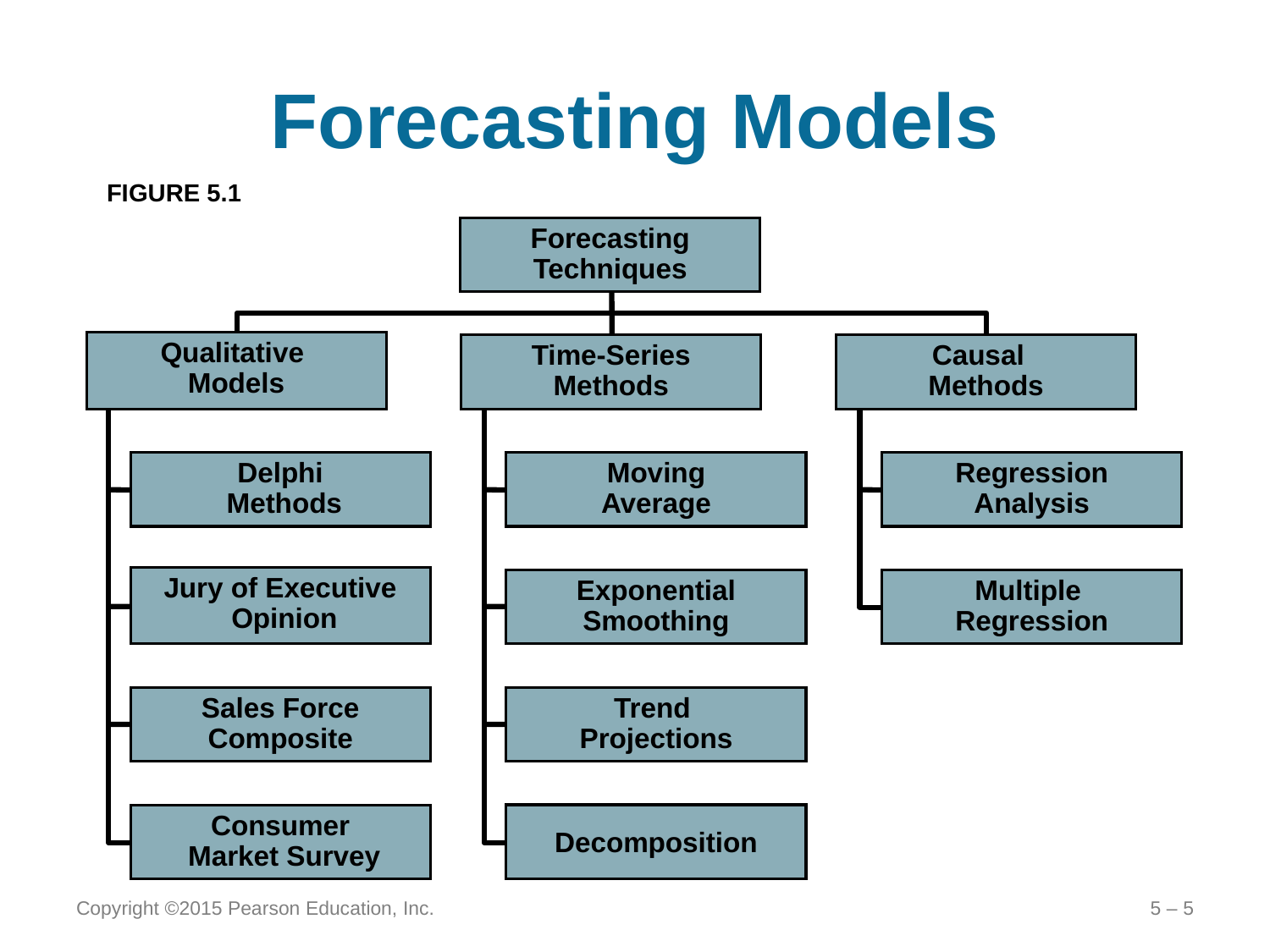

# Forecasting Models
FIGURE 5.1
Forecasting Techniques

Qualitative
Models
Time-Series Methods
Causal
Methods

Delphi
 Methods
Jury of Executive
 Opinion
Sales Force
Composite
Consumer
 Market Survey

Moving
Average
Exponential Smoothing
Trend
Projections

Decomposition

Regression Analysis
Multiple
Regression

Copyright ©2015 Pearson Education, Inc.
5 – 5